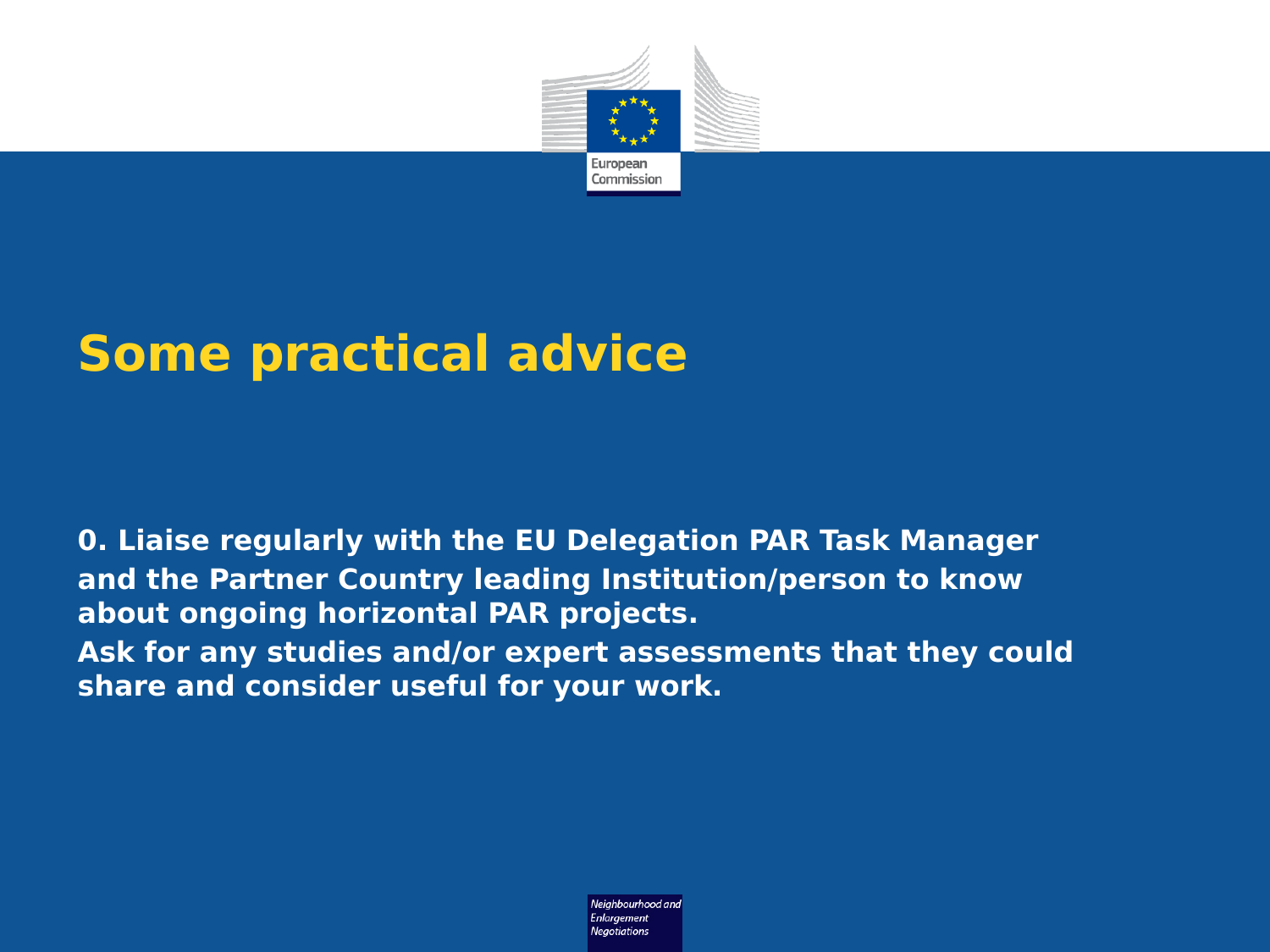

# Some practical advice

0. Liaise regularly with the EU Delegation PAR Task Manager
and the Partner Country leading Institution/person to know  about ongoing horizontal PAR projects.
Ask for any studies and/or expert assessments that they could share and consider useful for your work.